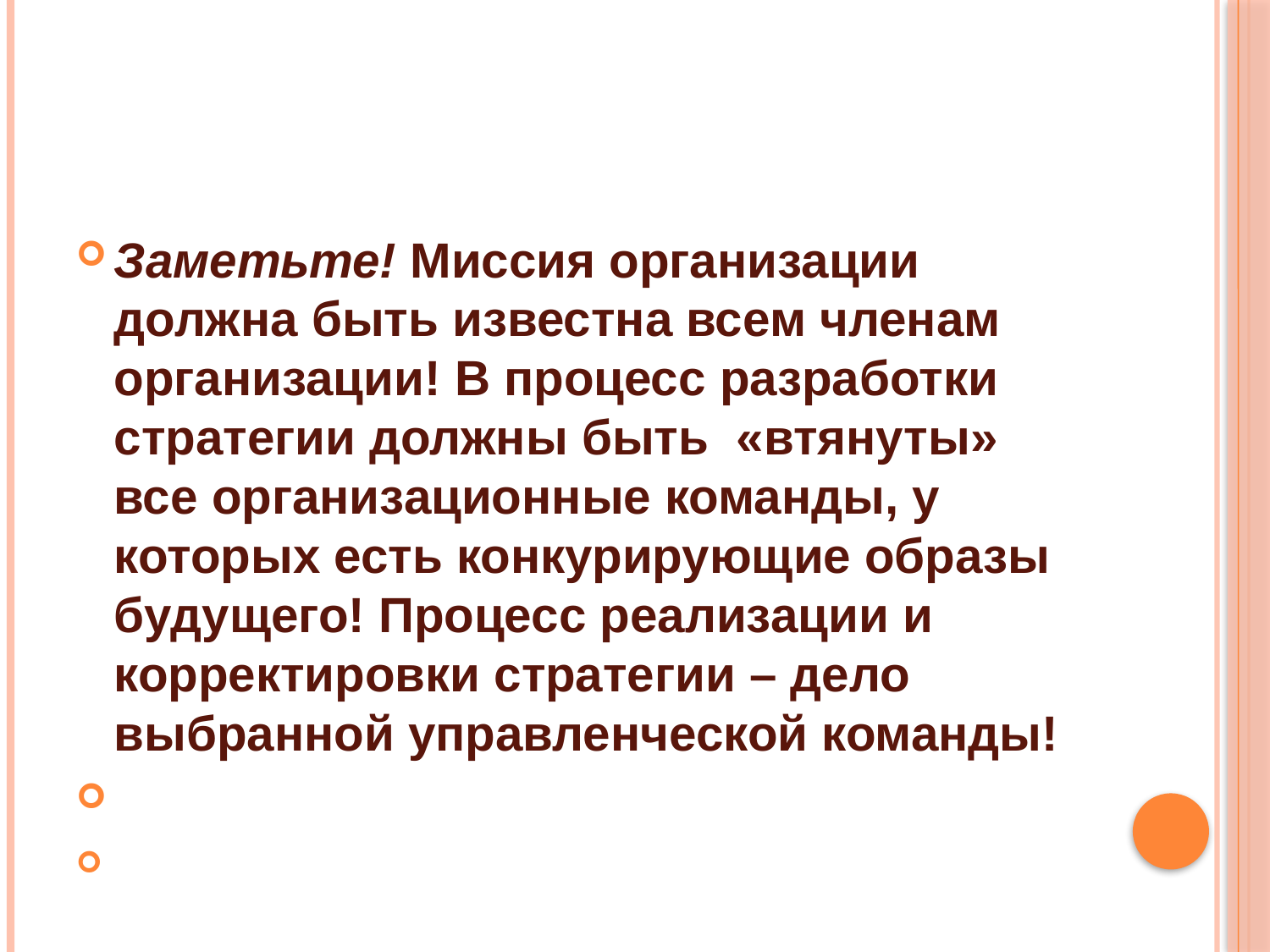

#
Заметьте! Миссия организации должна быть известна всем членам организации! В процесс разработки стратегии должны быть  «втянуты»   все организационные команды, у которых есть конкурирующие образы будущего! Процесс реализации и корректировки стратегии – дело выбранной управленческой команды!